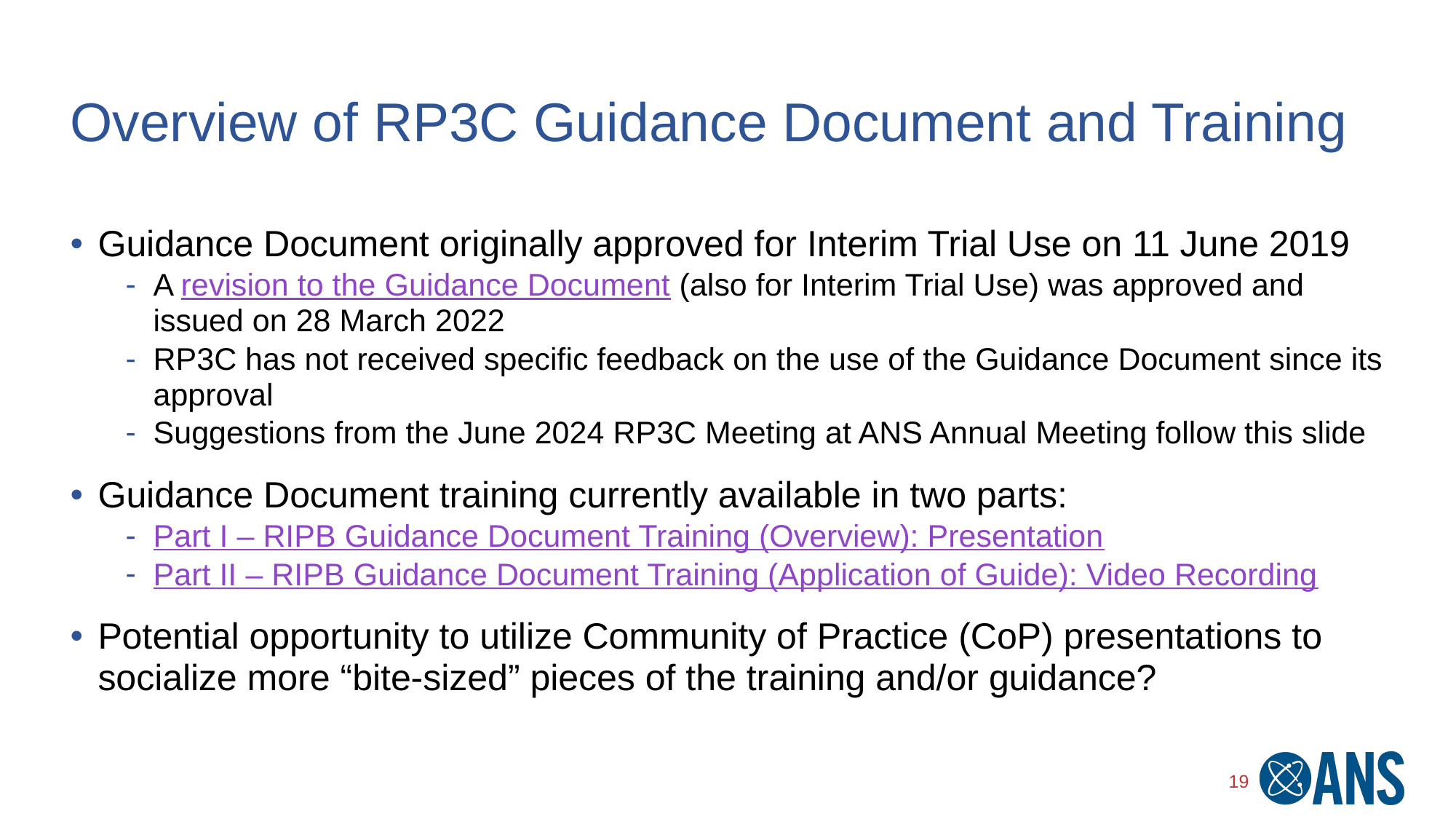

# Overview of RP3C Guidance Document and Training
Guidance Document originally approved for Interim Trial Use on 11 June 2019
A revision to the Guidance Document (also for Interim Trial Use) was approved and issued on 28 March 2022
RP3C has not received specific feedback on the use of the Guidance Document since its approval
Suggestions from the June 2024 RP3C Meeting at ANS Annual Meeting follow this slide
Guidance Document training currently available in two parts:
Part I – RIPB Guidance Document Training (Overview): Presentation
Part II – RIPB Guidance Document Training (Application of Guide): Video Recording
Potential opportunity to utilize Community of Practice (CoP) presentations to socialize more “bite-sized” pieces of the training and/or guidance?

19